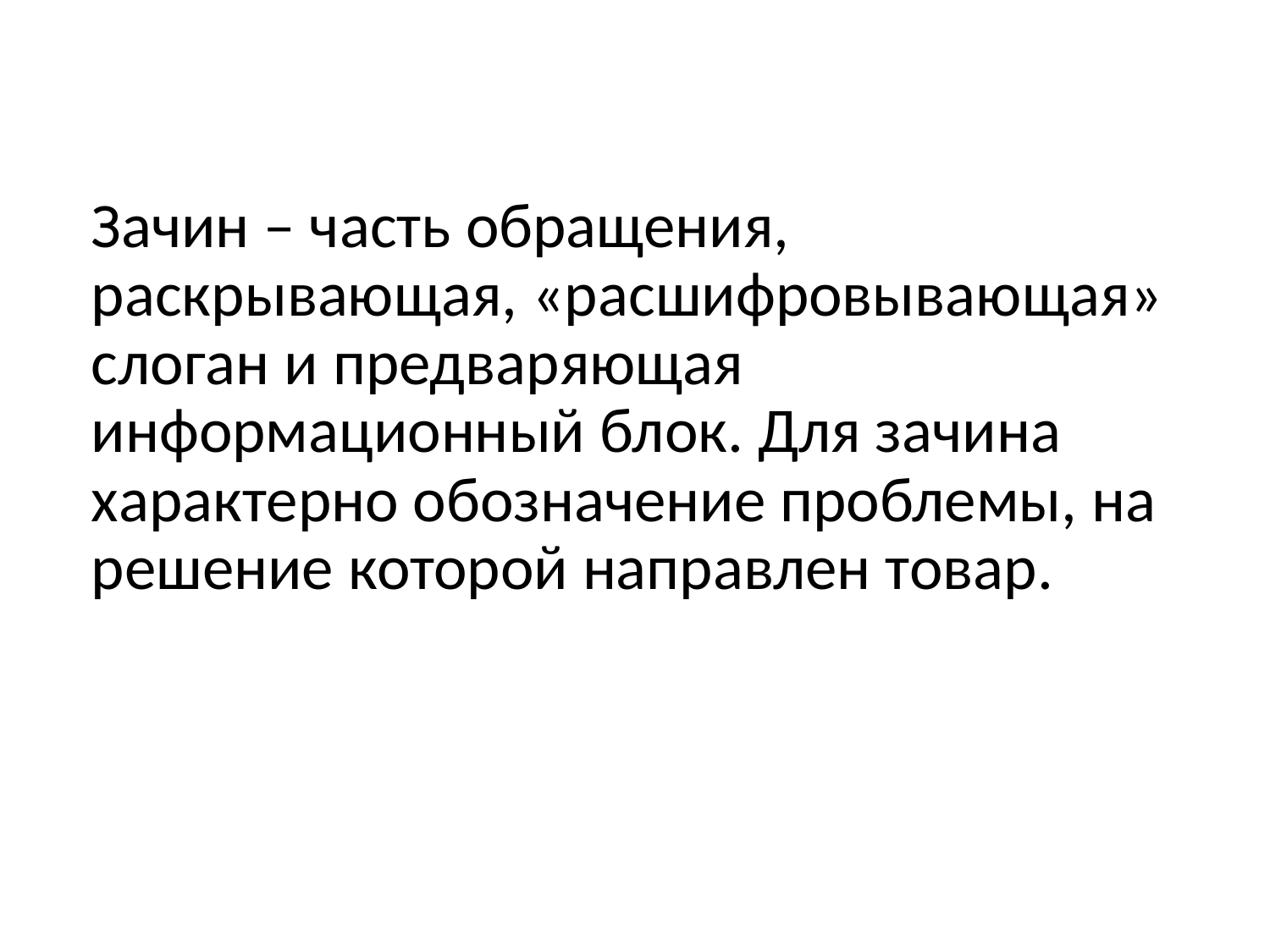

Зачин – часть обращения, раскрывающая, «расшифровывающая» слоган и предваряющая информационный блок. Для зачина характерно обозначение проблемы, на решение которой направлен товар.